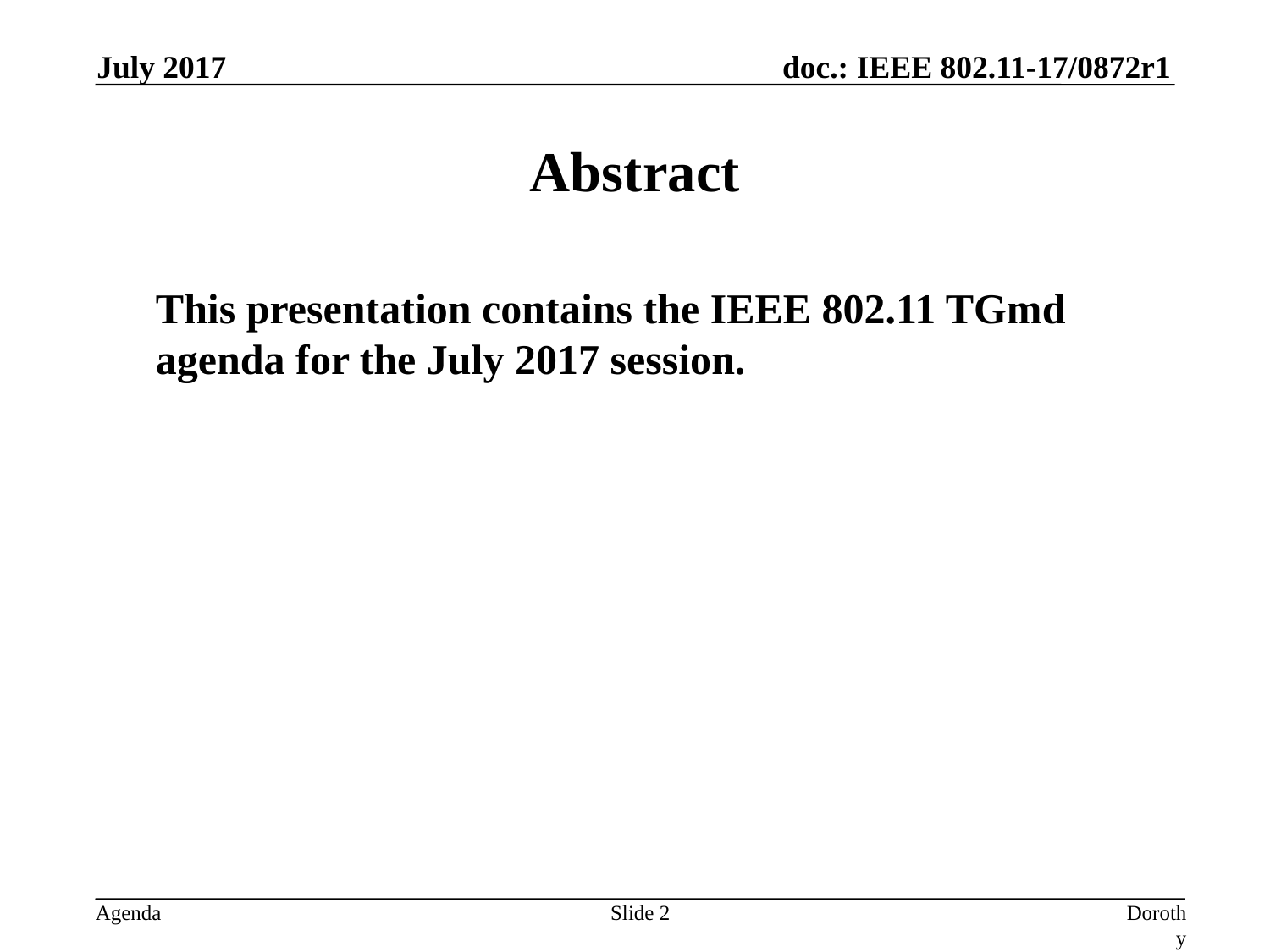

July 2017
# Abstract
	This presentation contains the IEEE 802.11 TGmd agenda for the July 2017 session.
Slide 2
Dorothy Stanley, HP Enterprise